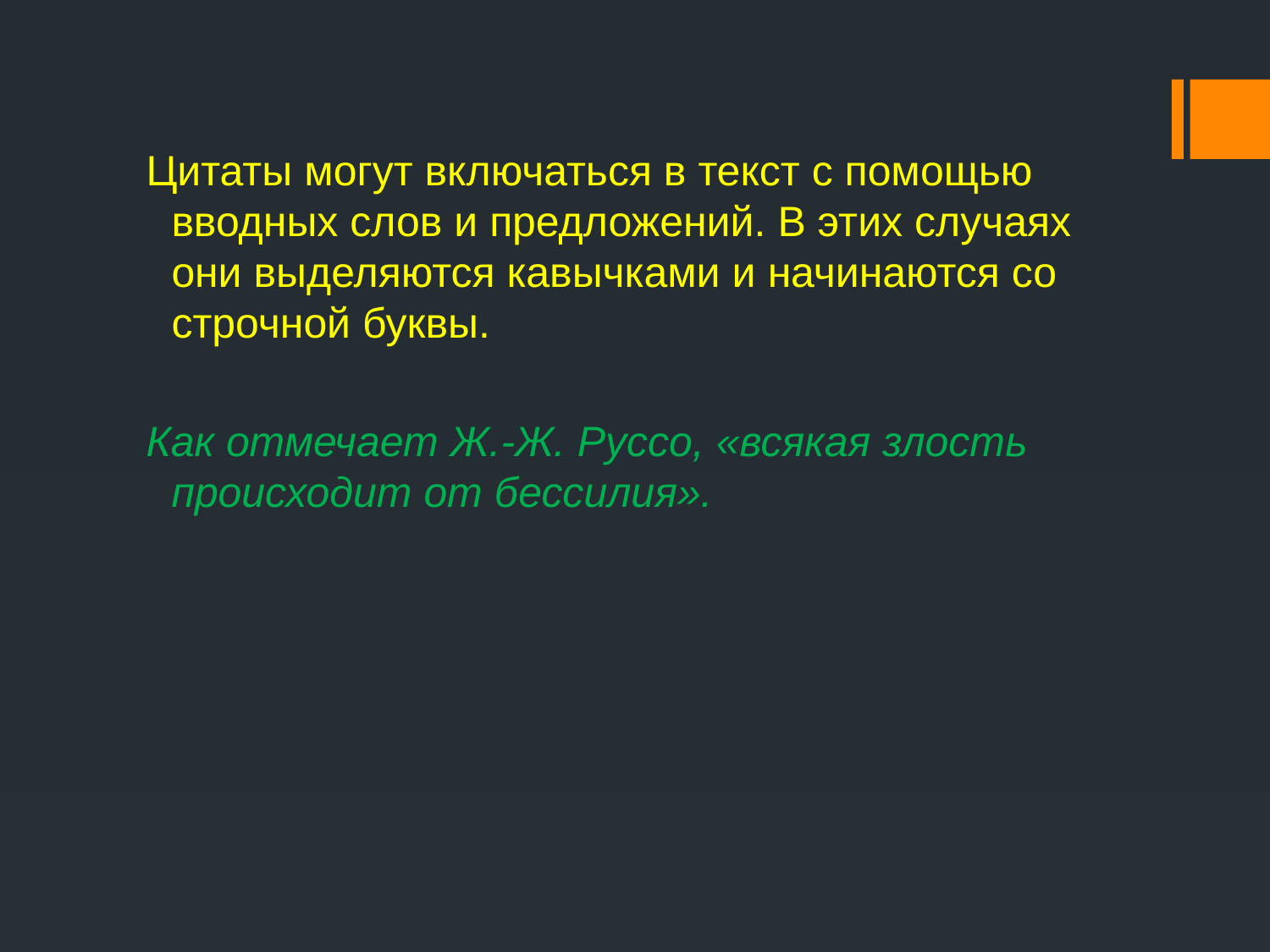

Цитаты могут включаться в текст с помощью вводных слов и предложений. В этих случаях они выделяются кавычками и начинаются со строчной буквы.

Как отмечает Ж.-Ж. Руссо, «всякая злость происходит от бессилия».